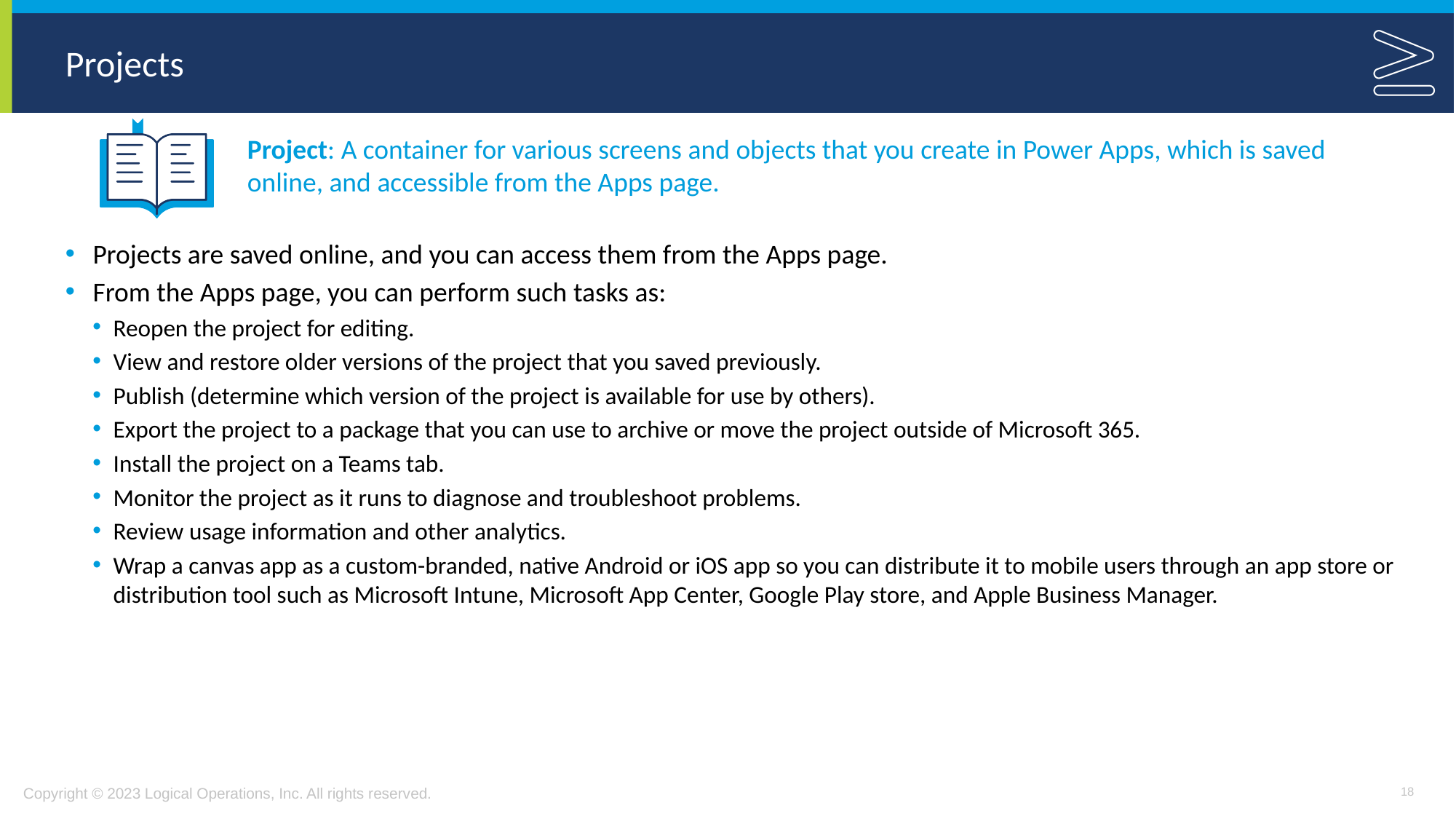

# Projects
Project: A container for various screens and objects that you create in Power Apps, which is saved online, and accessible from the Apps page.
Projects are saved online, and you can access them from the Apps page.
From the Apps page, you can perform such tasks as:
Reopen the project for editing.
View and restore older versions of the project that you saved previously.
Publish (determine which version of the project is available for use by others).
Export the project to a package that you can use to archive or move the project outside of Microsoft 365.
Install the project on a Teams tab.
Monitor the project as it runs to diagnose and troubleshoot problems.
Review usage information and other analytics.
Wrap a canvas app as a custom-branded, native Android or iOS app so you can distribute it to mobile users through an app store or distribution tool such as Microsoft Intune, Microsoft App Center, Google Play store, and Apple Business Manager.

18